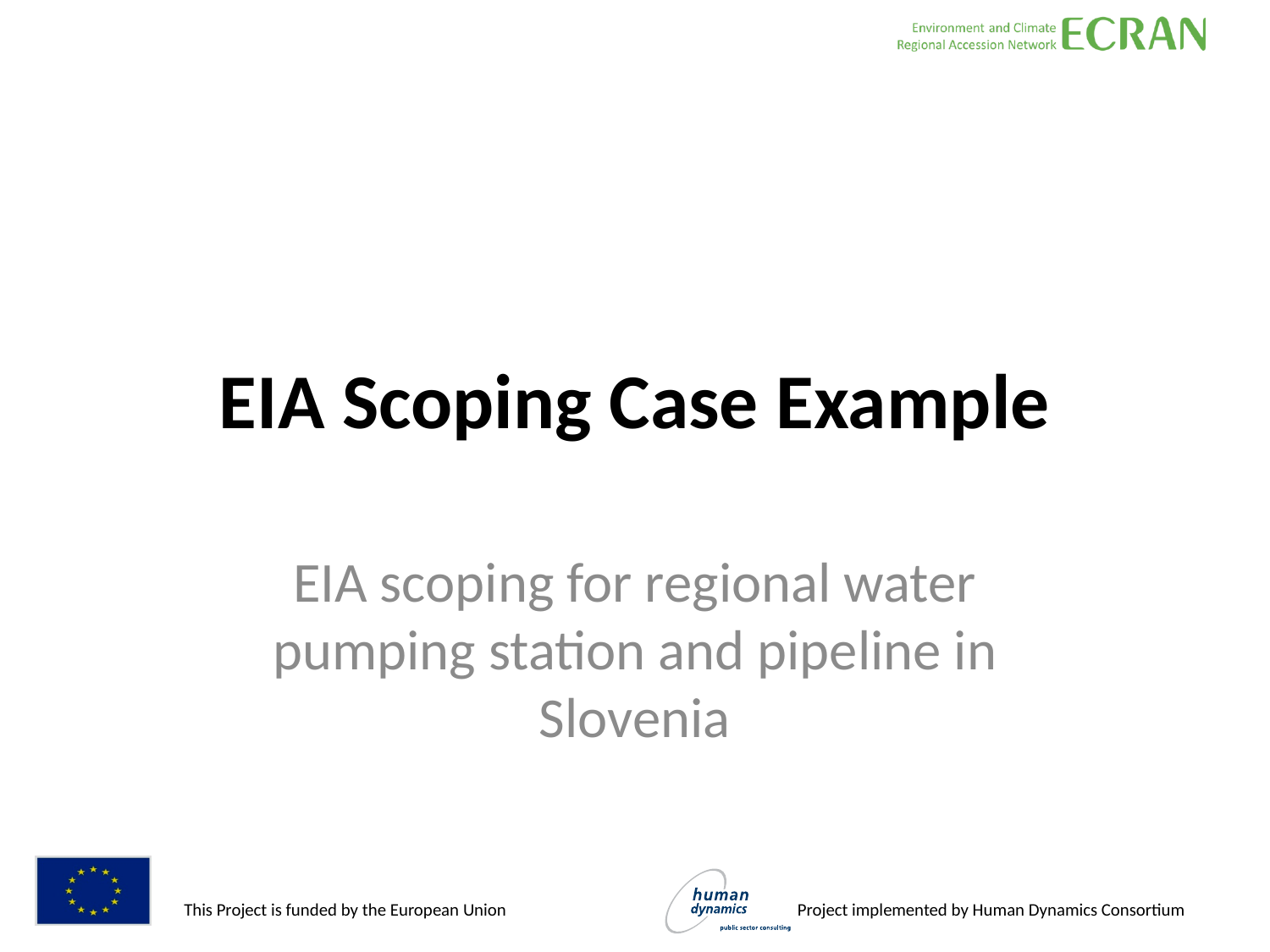

# EIA Scoping Case Example
EIA scoping for regional water pumping station and pipeline in Slovenia